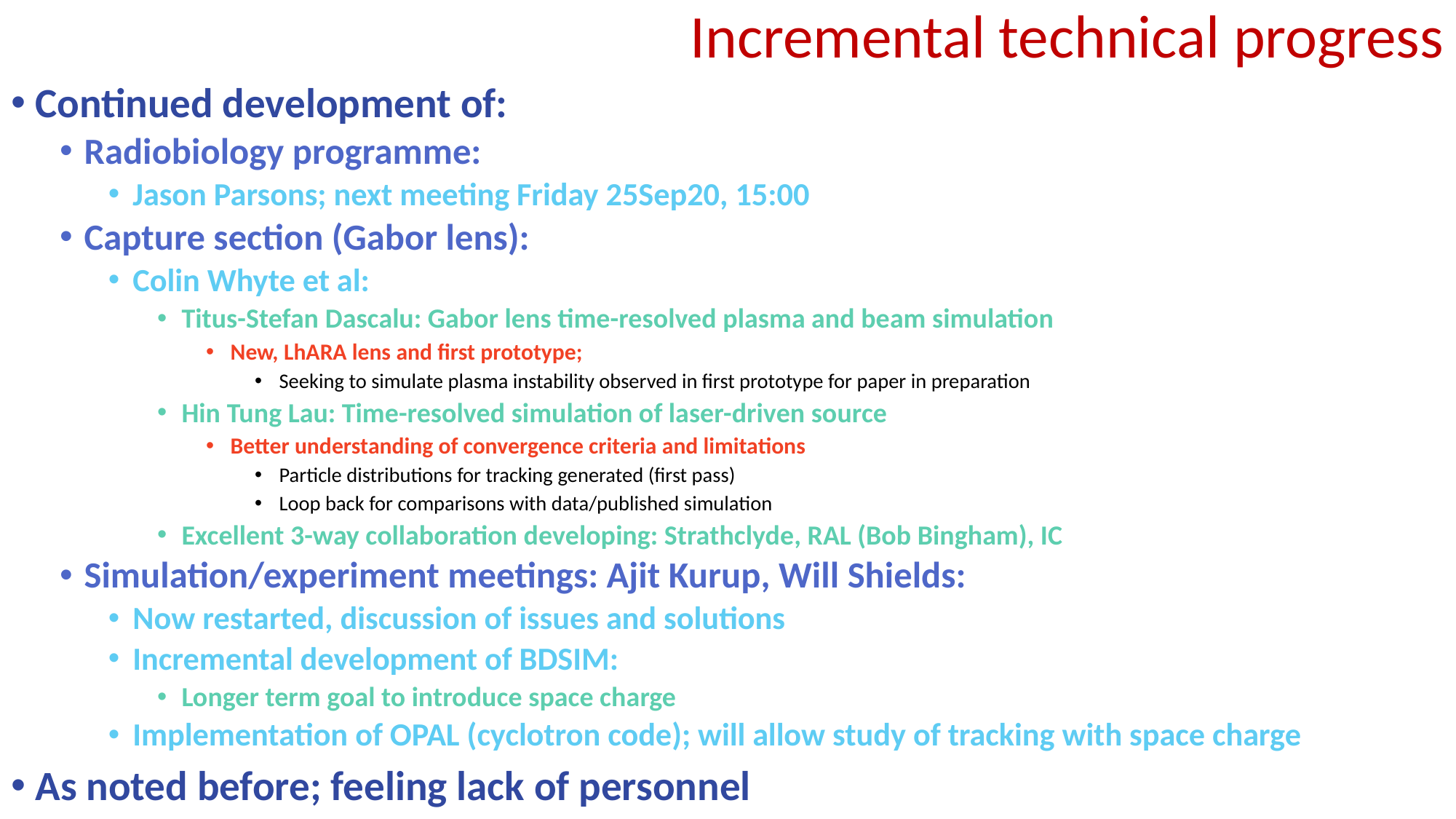

# Incremental technical progress
Continued development of:
Radiobiology programme:
Jason Parsons; next meeting Friday 25Sep20, 15:00
Capture section (Gabor lens):
Colin Whyte et al:
Titus-Stefan Dascalu: Gabor lens time-resolved plasma and beam simulation
New, LhARA lens and first prototype;
Seeking to simulate plasma instability observed in first prototype for paper in preparation
Hin Tung Lau: Time-resolved simulation of laser-driven source
Better understanding of convergence criteria and limitations
Particle distributions for tracking generated (first pass)
Loop back for comparisons with data/published simulation
Excellent 3-way collaboration developing: Strathclyde, RAL (Bob Bingham), IC
Simulation/experiment meetings: Ajit Kurup, Will Shields:
Now restarted, discussion of issues and solutions
Incremental development of BDSIM:
Longer term goal to introduce space charge
Implementation of OPAL (cyclotron code); will allow study of tracking with space charge
As noted before; feeling lack of personnel